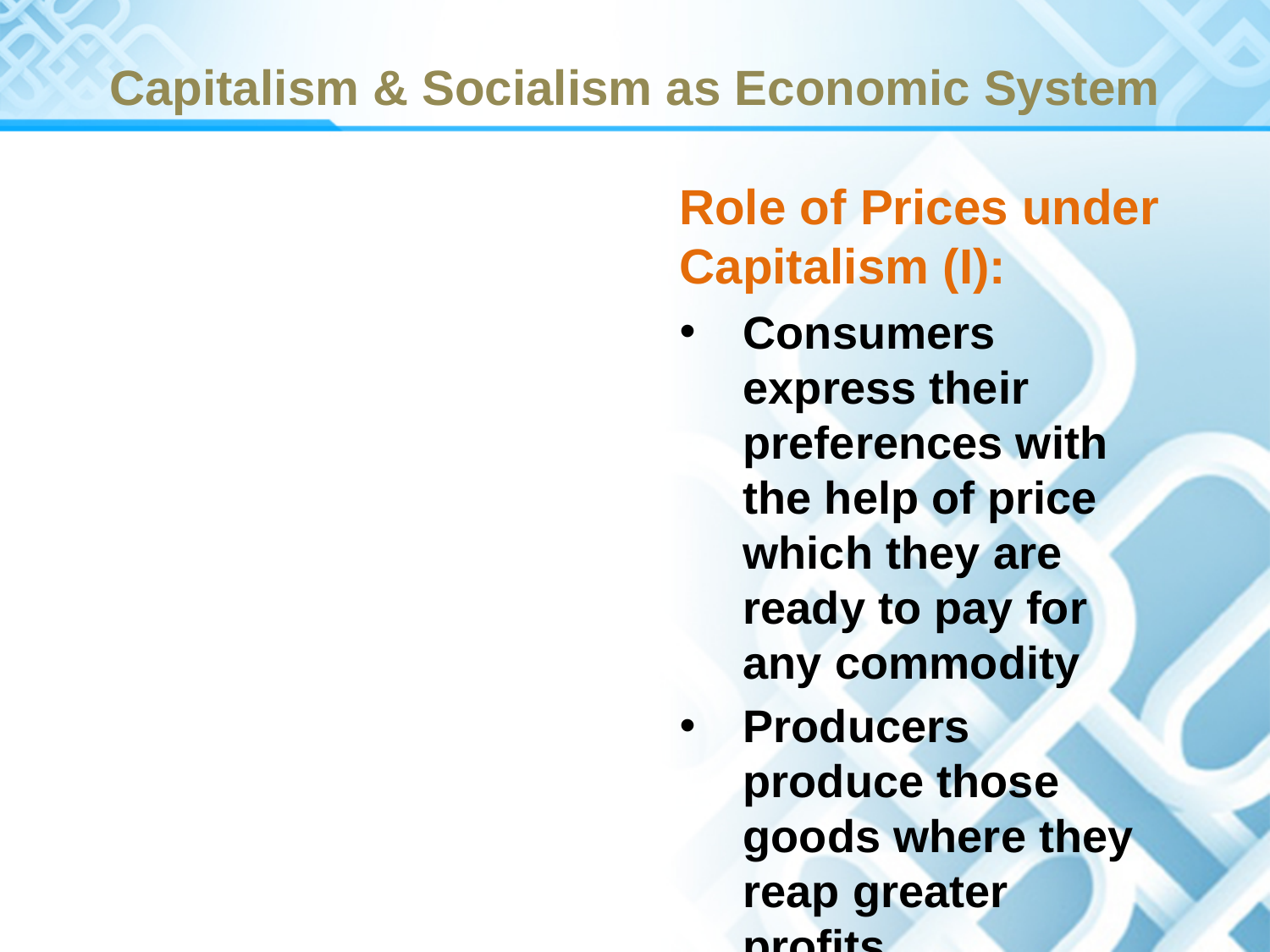

# Capitalism & Socialism as Economic System
Role of Prices under Capitalism (I):
Consumers express their preferences with the help of price which they are ready to pay for any commodity
Producers produce those goods where they reap greater profits